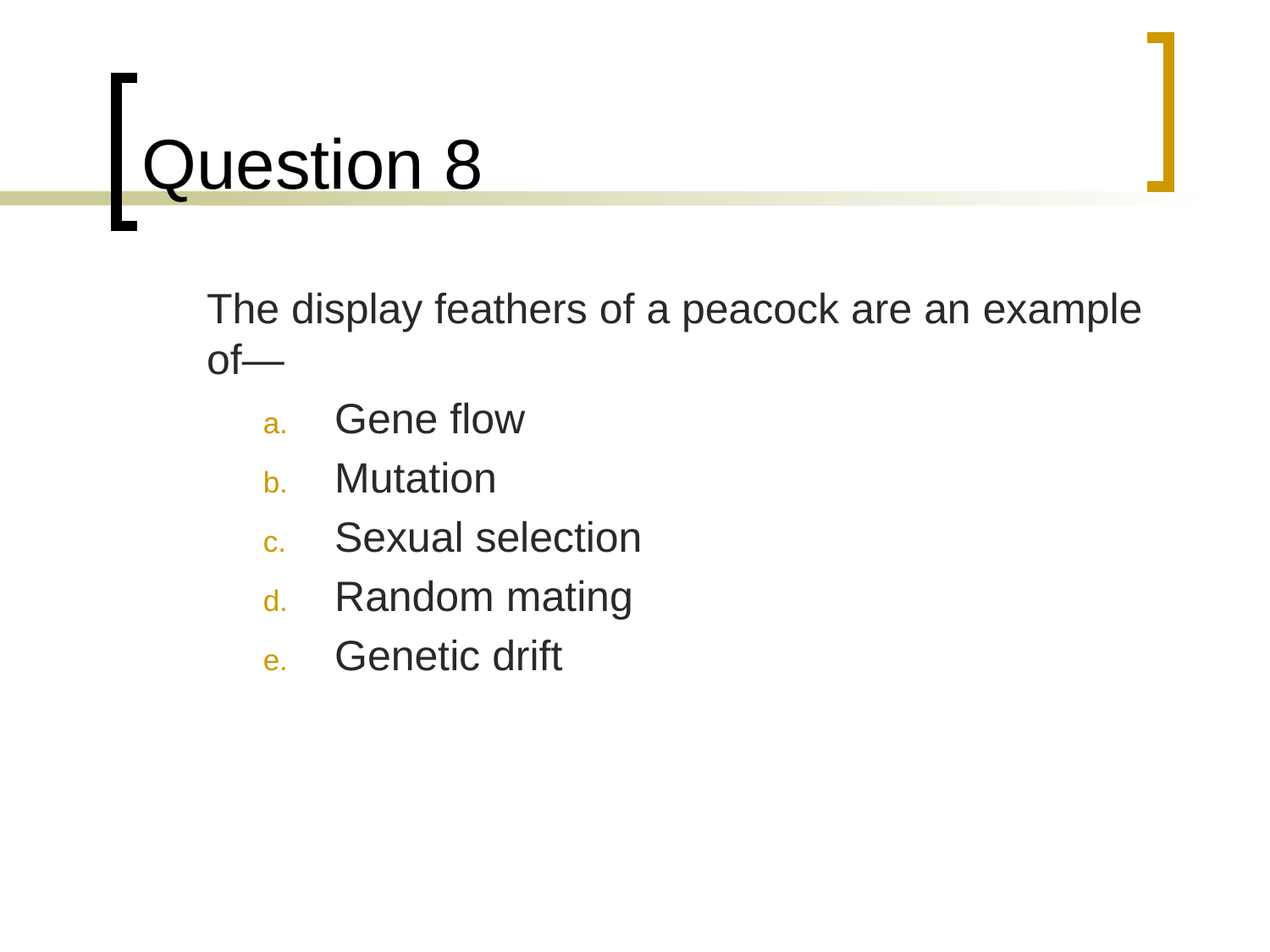

# Question 8
	The display feathers of a peacock are an example of—
Gene flow
Mutation
Sexual selection
Random mating
Genetic drift